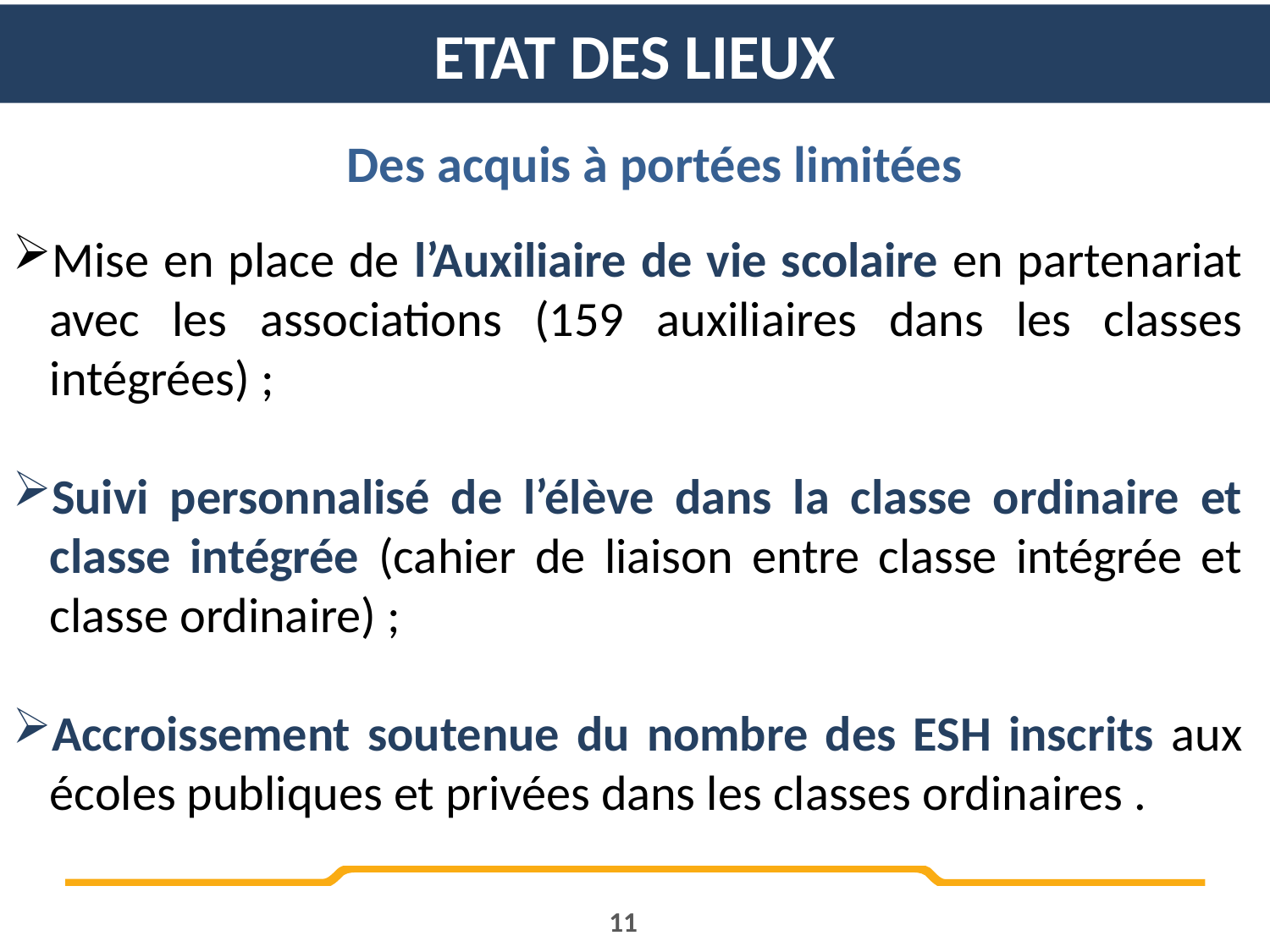

Etat des lieux
Des acquis à portées limitées

Mise en place de l’Auxiliaire de vie scolaire en partenariat avec les associations (159 auxiliaires dans les classes intégrées) ;

Suivi personnalisé de l’élève dans la classe ordinaire et classe intégrée (cahier de liaison entre classe intégrée et classe ordinaire) ;

Accroissement soutenue du nombre des ESH inscrits aux écoles publiques et privées dans les classes ordinaires .

11